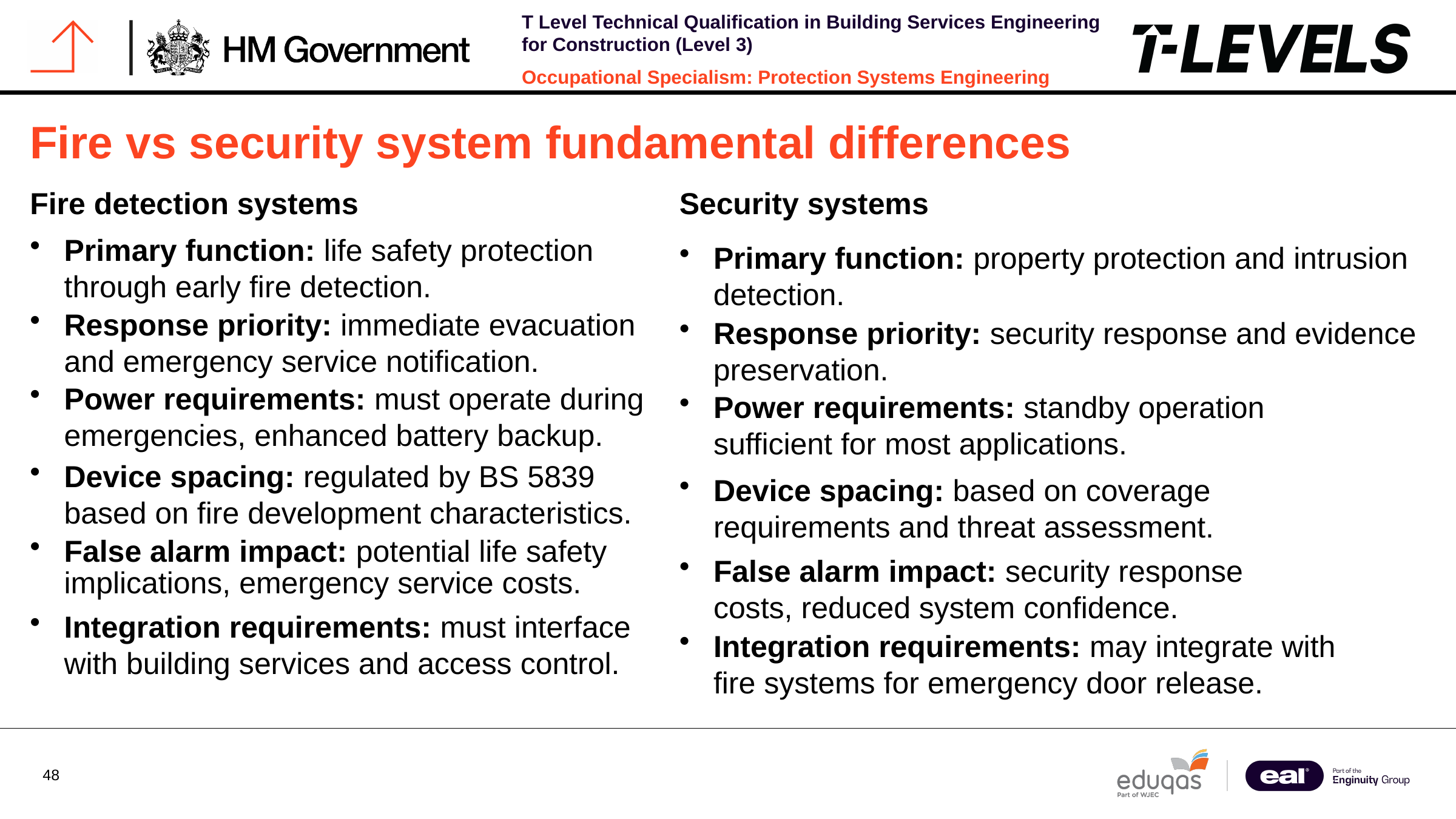

Fire vs security system fundamental differences
Security systems
Fire detection systems
Primary function: life safety protection through early fire detection.
Primary function: property protection and intrusion
    detection.
Response priority: immediate evacuation and emergency service notification.
Response priority: security response and evidence
    preservation.
Power requirements: must operate during emergencies, enhanced battery backup.
Power requirements: standby operation sufficient for most applications.
Device spacing: regulated by BS 5839 based on fire development characteristics.
Device spacing: based on coverage requirements and threat assessment.
False alarm impact: potential life safety implications, emergency service costs.
False alarm impact: security response costs, reduced system confidence.
Integration requirements: must interface with building services and access control.
Integration requirements: may integrate with fire systems for emergency door release.